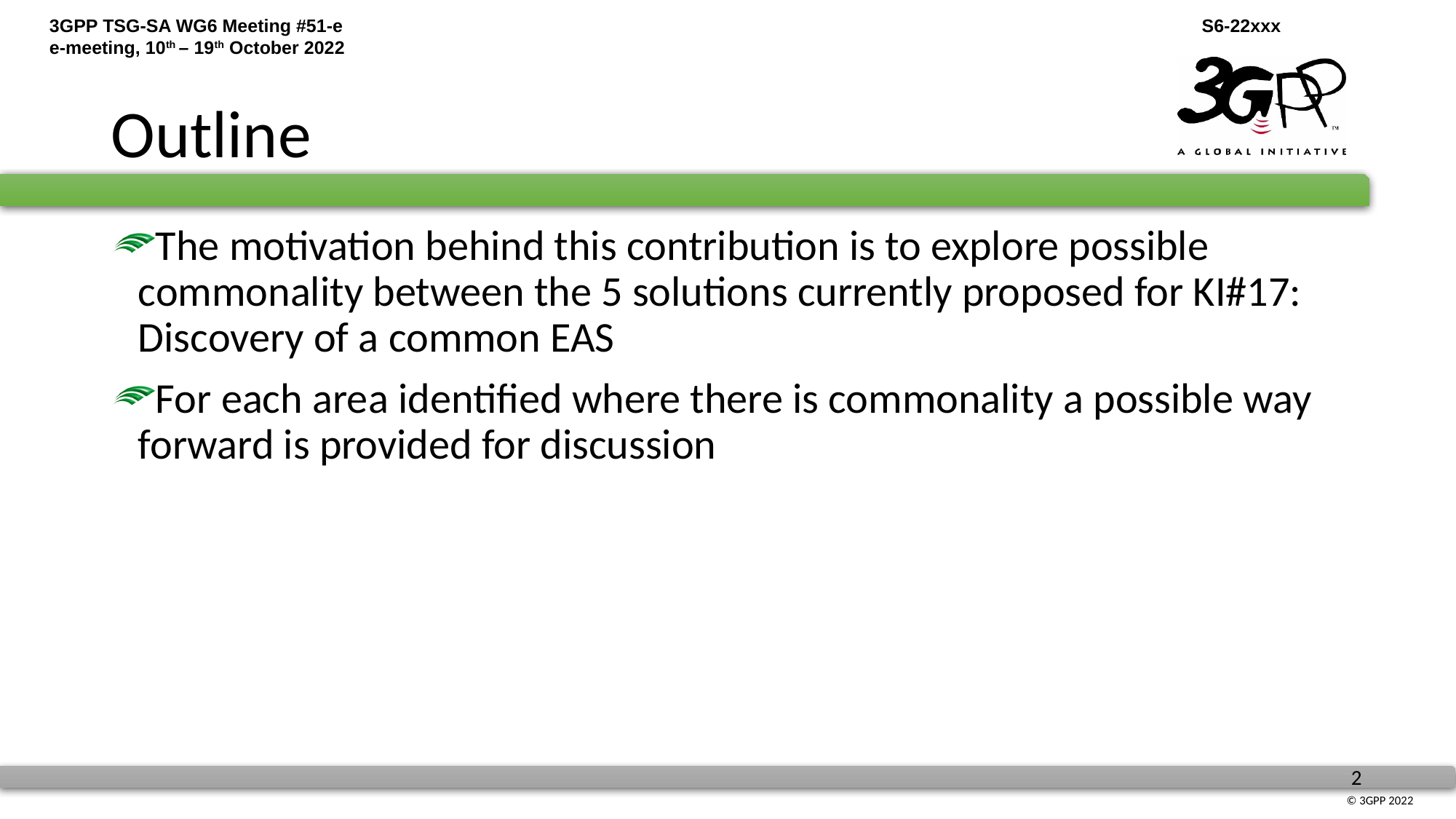

# Outline
The motivation behind this contribution is to explore possible commonality between the 5 solutions currently proposed for KI#17: Discovery of a common EAS
For each area identified where there is commonality a possible way forward is provided for discussion